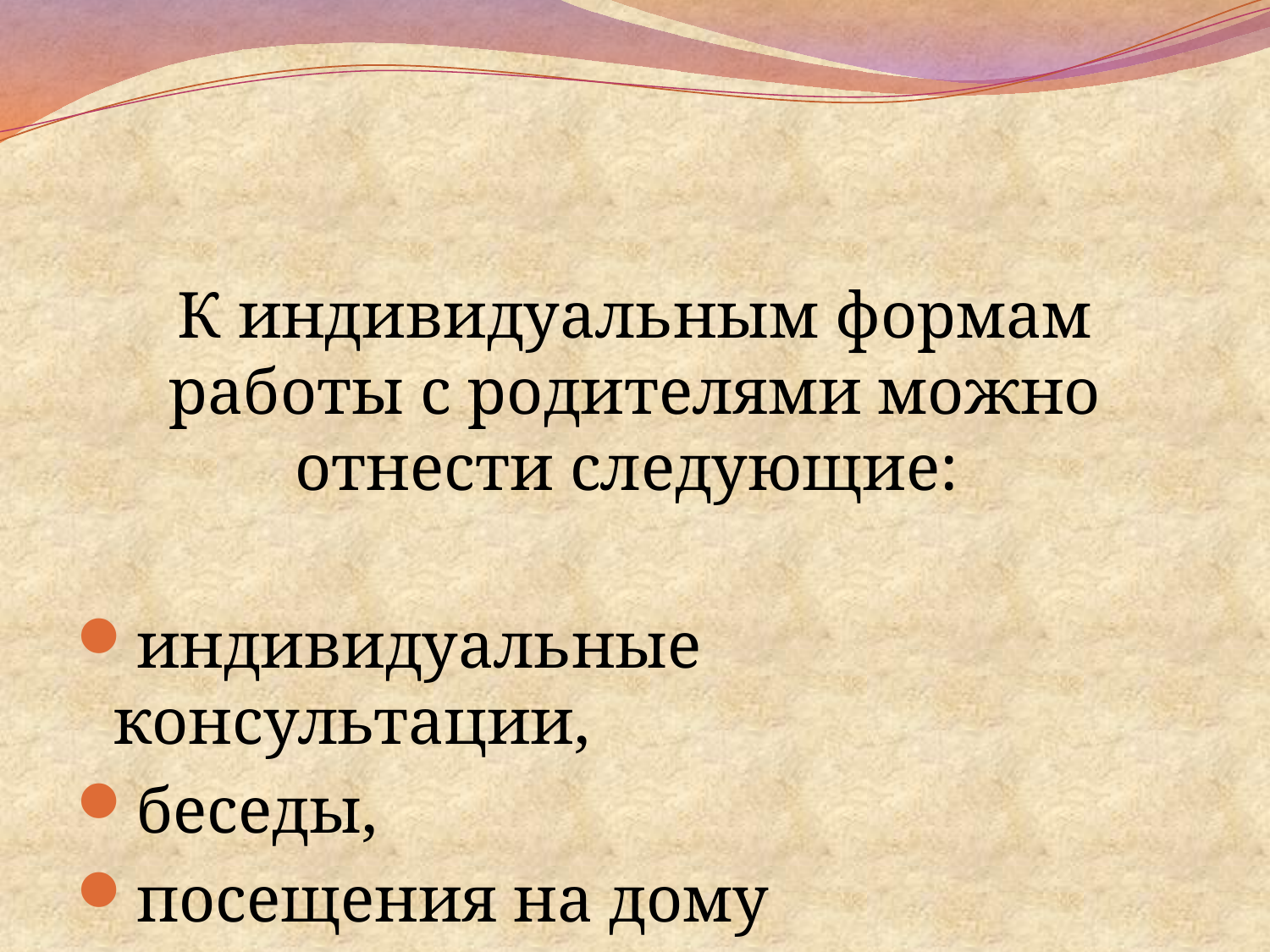

#
К индивидуальным формам работы с родителями можно отнести следующие:

индивидуальные консультации,
беседы,
посещения на дому